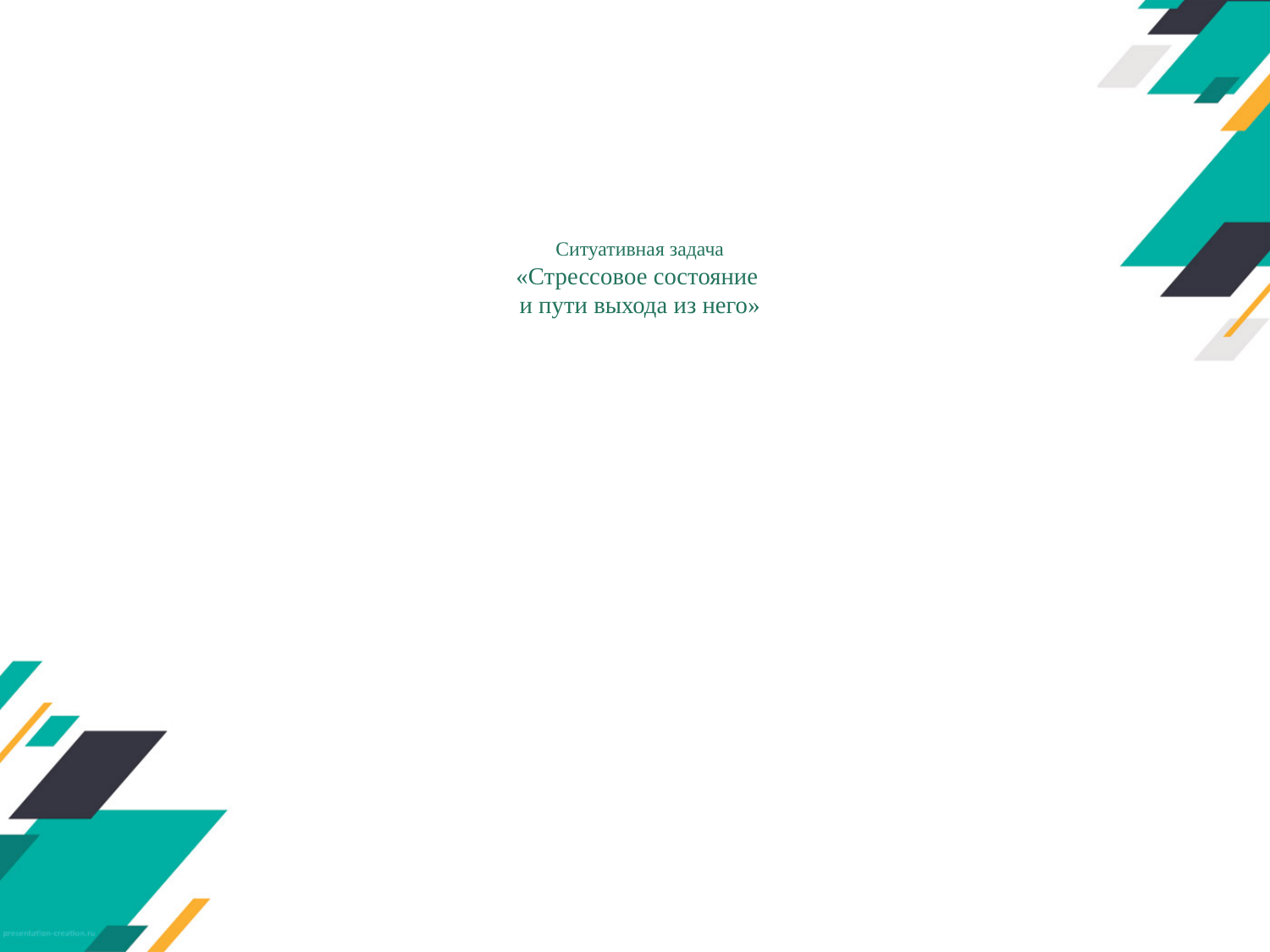

# Ситуативная задача «Стрессовое состояние и пути выхода из него»